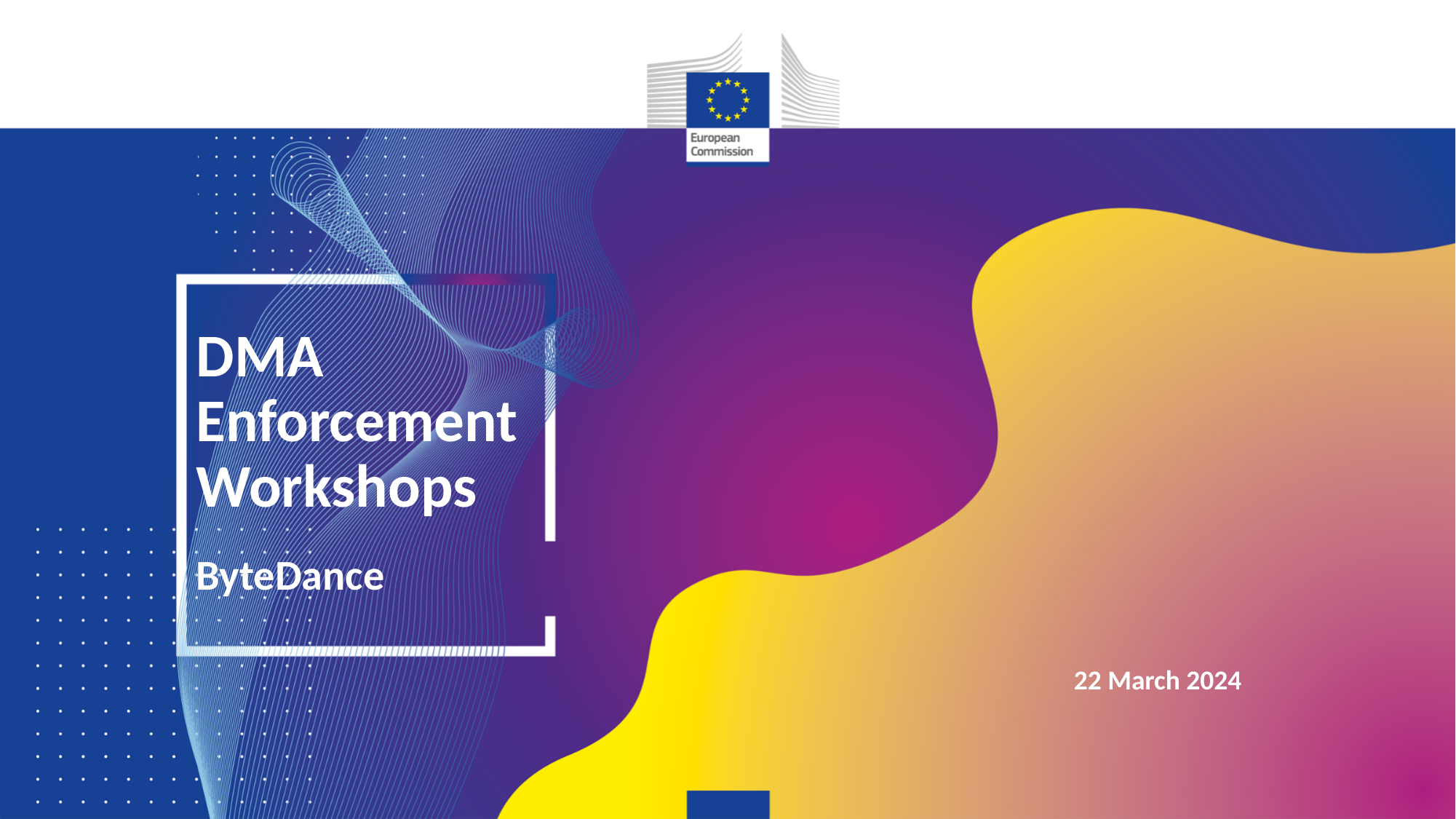

DMA Enforcement Workshops
ByteDance

22 March 2024